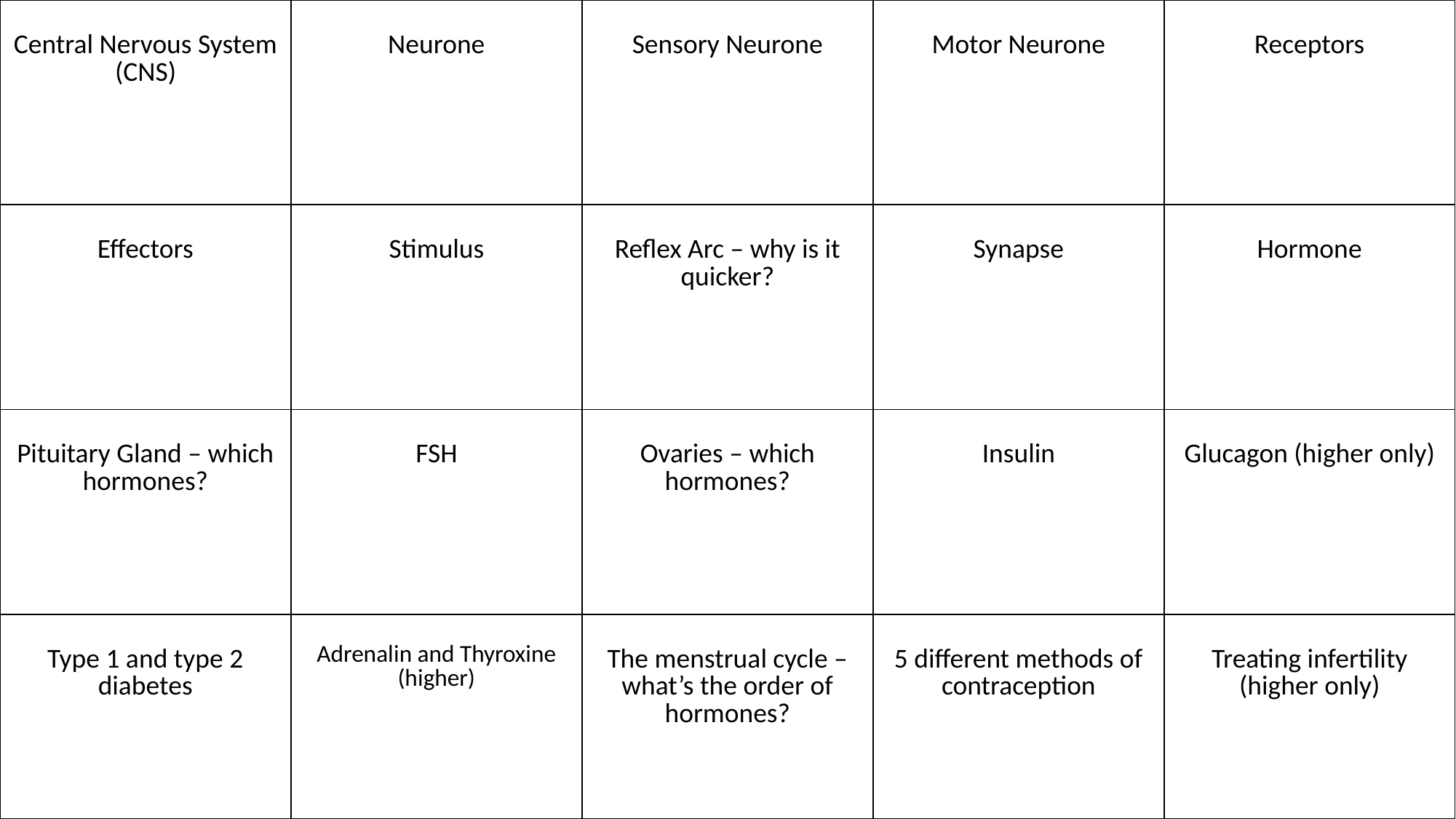

| Central Nervous System (CNS) | Neurone | Sensory Neurone | Motor Neurone | Receptors |
| --- | --- | --- | --- | --- |
| Effectors | Stimulus | Reflex Arc – why is it quicker? | Synapse | Hormone |
| Pituitary Gland – which hormones? | FSH | Ovaries – which hormones? | Insulin | Glucagon (higher only) |
| Type 1 and type 2 diabetes | Adrenalin and Thyroxine (higher) | The menstrual cycle – what’s the order of hormones? | 5 different methods of contraception | Treating infertility (higher only) |